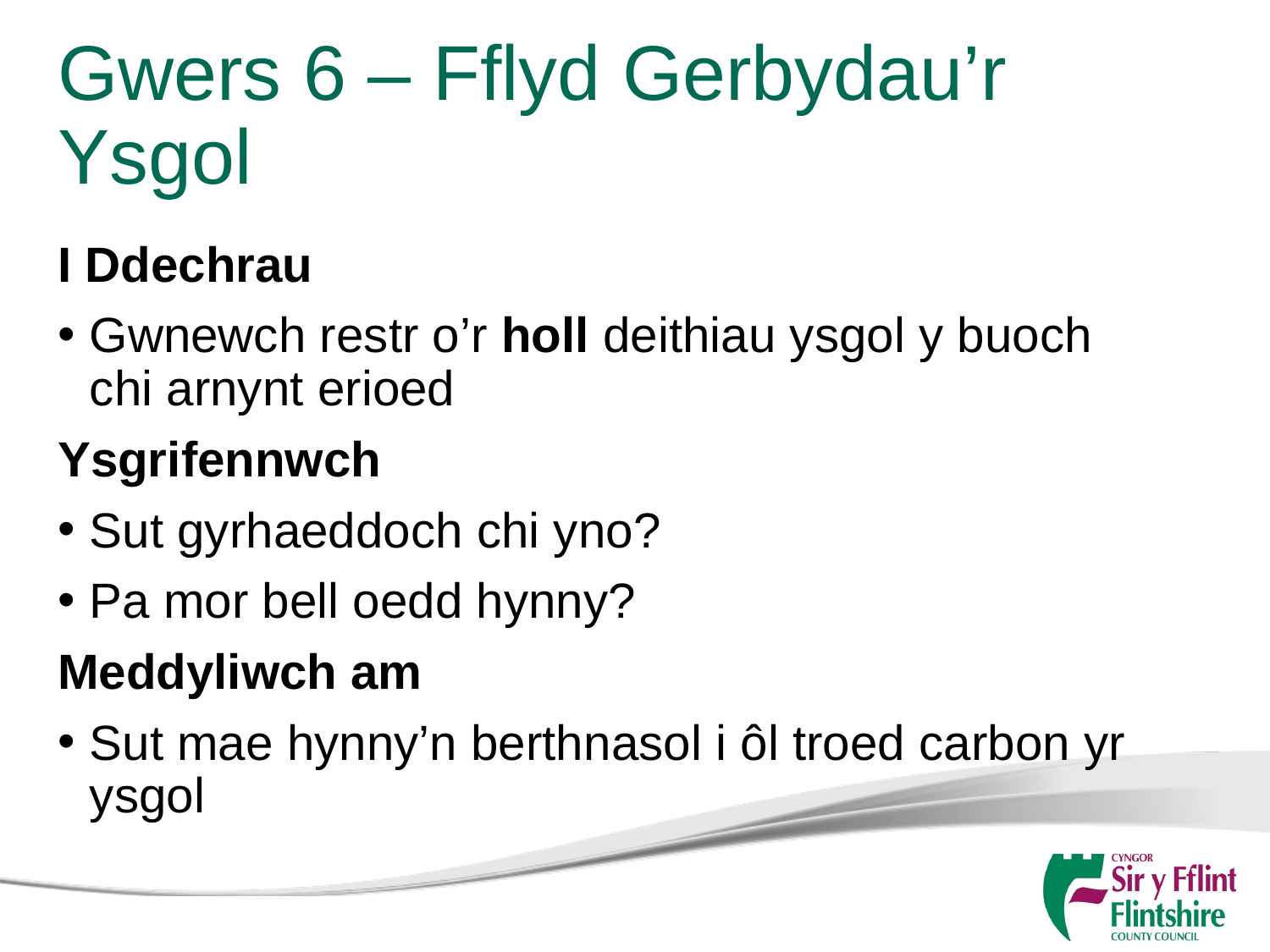

Gwers 6 – Fflyd Gerbydau’r Ysgol

I Ddechrau
Gwnewch restr o’r holl deithiau ysgol y buoch chi arnynt erioed
Ysgrifennwch
Sut gyrhaeddoch chi yno?
Pa mor bell oedd hynny?
Meddyliwch am
Sut mae hynny’n berthnasol i ôl troed carbon yr ysgol